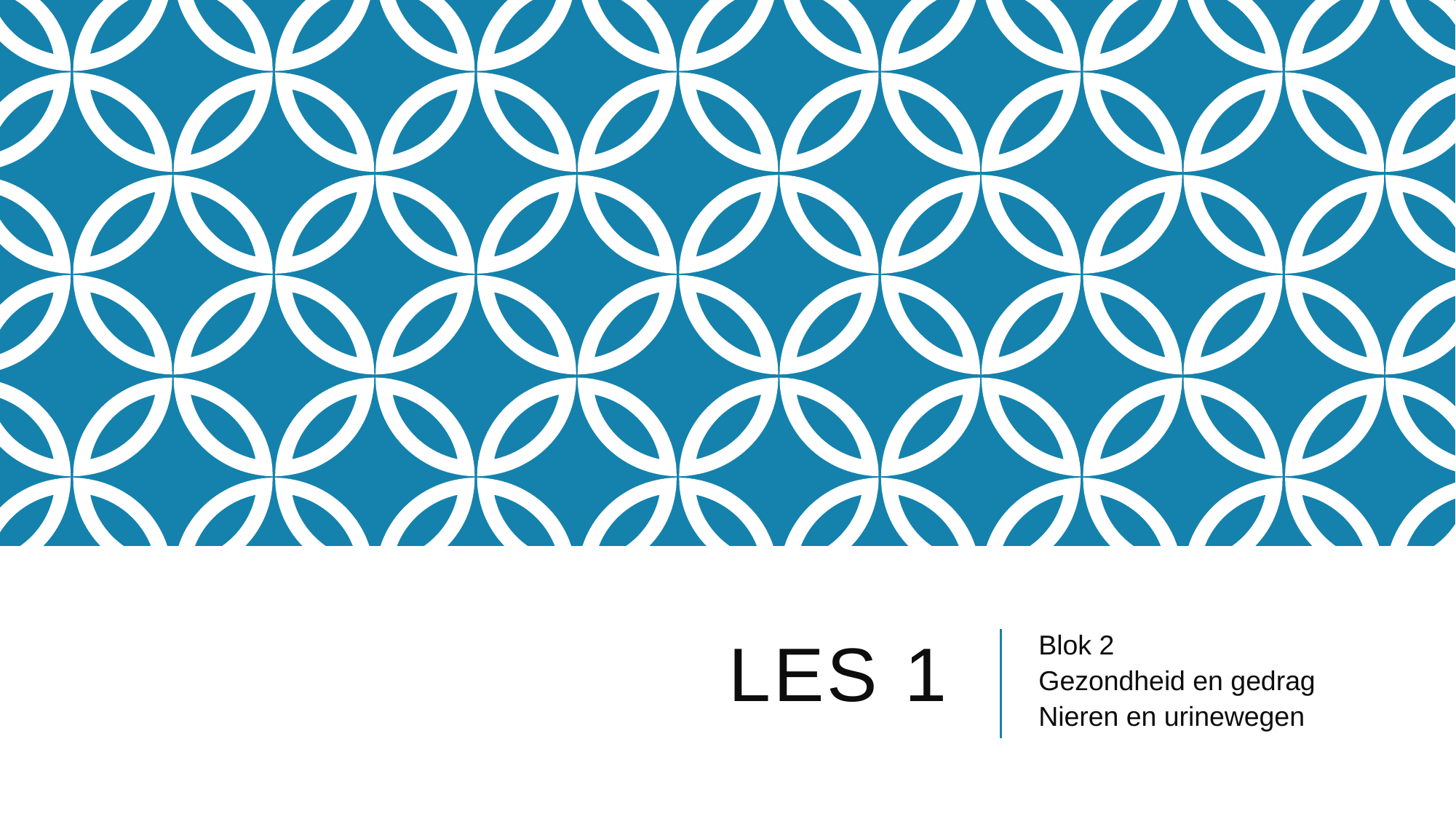

# Les 1
Blok 2
Gezondheid en gedrag
Nieren en urinewegen